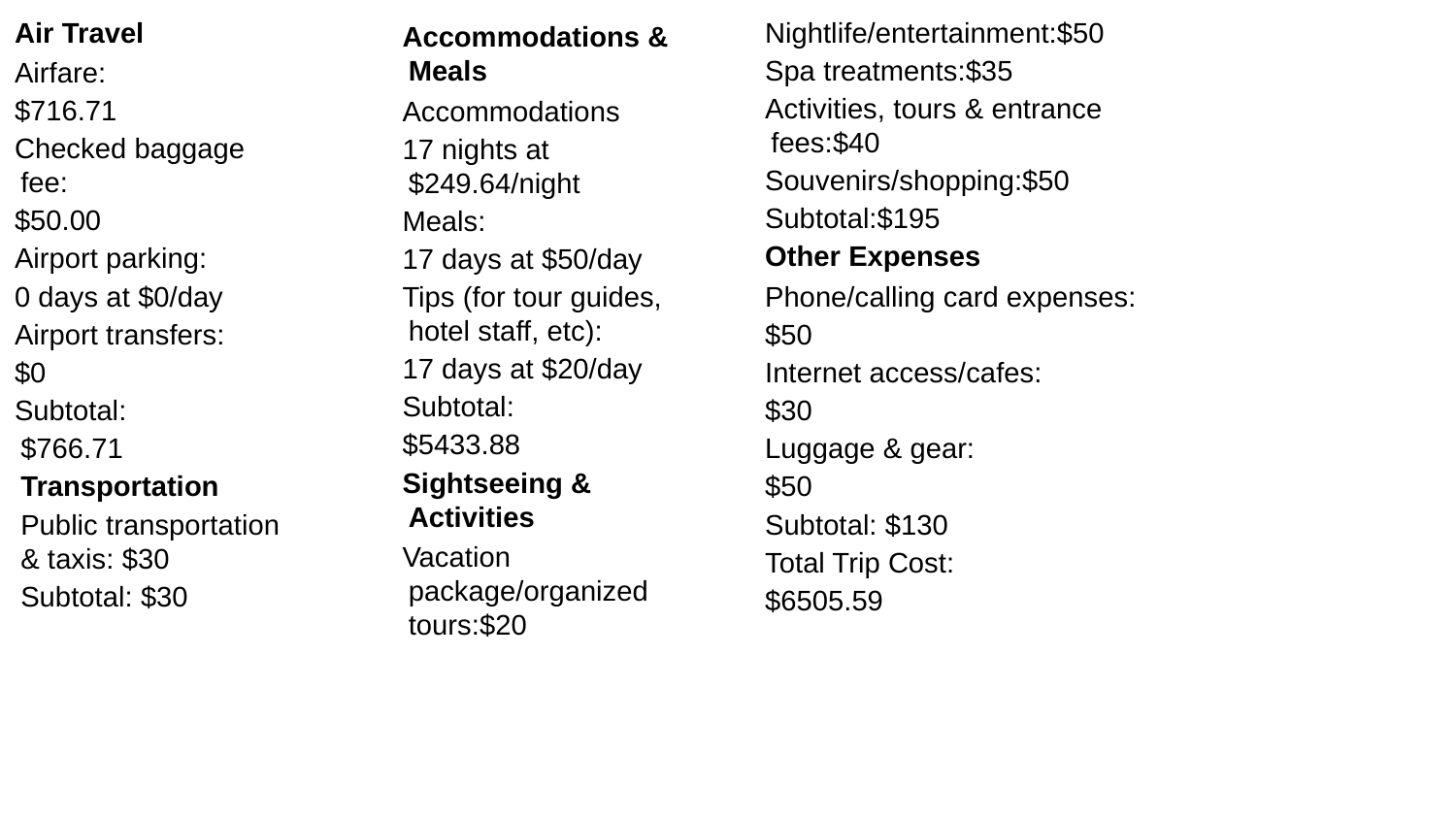

Air Travel
Airfare:
$716.71
Checked baggage fee:
$50.00
Airport parking:
0 days at $0/day
Airport transfers:
$0
Subtotal:
$766.71
Transportation
Public transportation & taxis: $30
Subtotal: $30

Nightlife/entertainment:$50
Spa treatments:$35
Activities, tours & entrance fees:$40
Souvenirs/shopping:$50
Subtotal:$195
Other Expenses
Phone/calling card expenses:
$50
Internet access/cafes:
$30
Luggage & gear:
$50
Subtotal: $130
Total Trip Cost:
$6505.59

Accommodations & Meals
Accommodations
17 nights at $249.64/night
Meals:
17 days at $50/day
Tips (for tour guides, hotel staff, etc):
17 days at $20/day
Subtotal:
$5433.88
Sightseeing & Activities
Vacation package/organized tours:$20